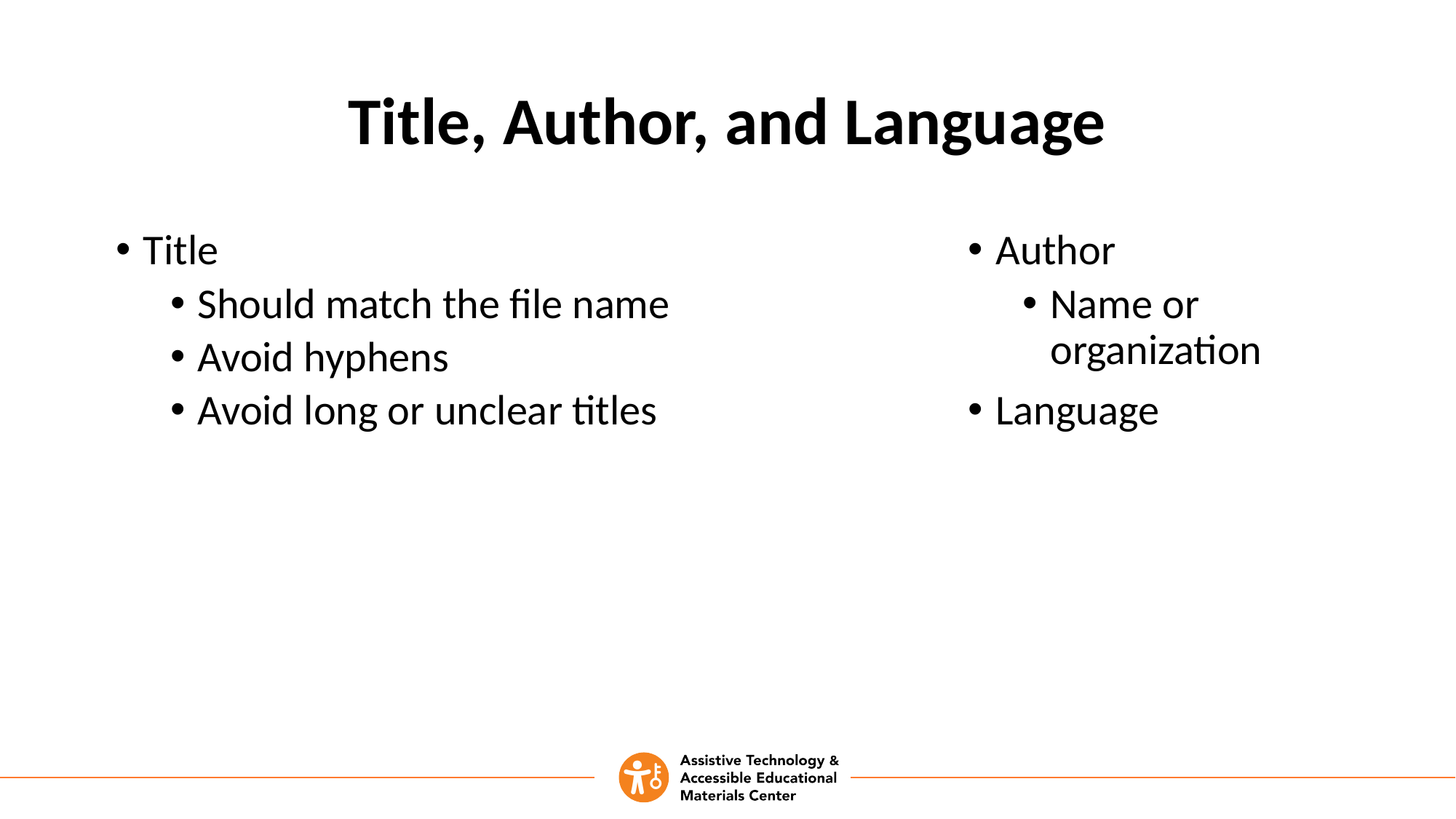

# Title, Author, and Language
Title
Should match the file name
Avoid hyphens
Avoid long or unclear titles
Author
Name or organization
Language